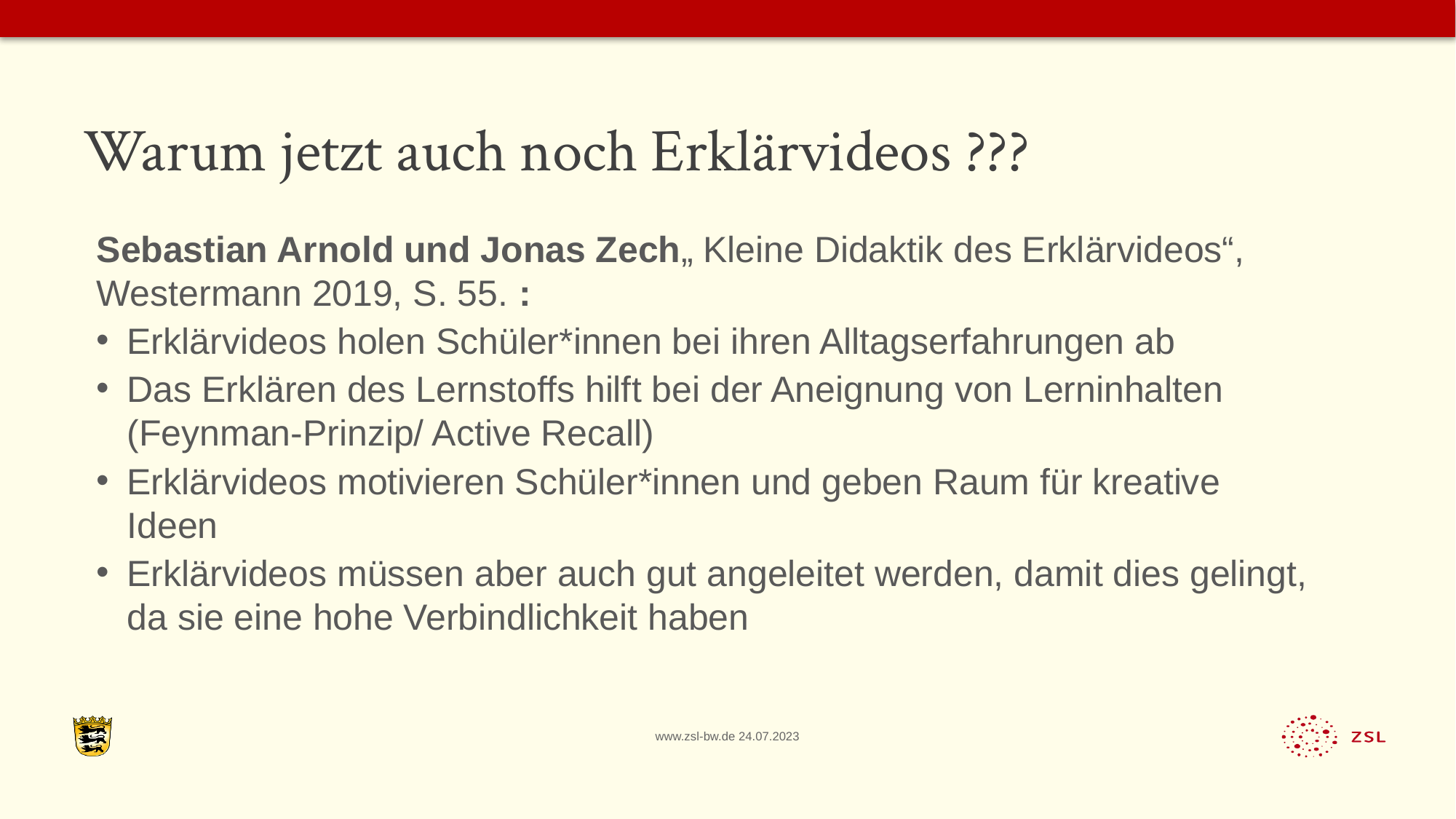

# Warum jetzt auch noch Erklärvideos ???
Sebastian Arnold und Jonas Zech„ Kleine Didaktik des Erklärvideos“, Westermann 2019, S. 55. :
Erklärvideos holen Schüler*innen bei ihren Alltagserfahrungen ab
Das Erklären des Lernstoffs hilft bei der Aneignung von Lerninhalten (Feynman-Prinzip/ Active Recall)
Erklärvideos motivieren Schüler*innen und geben Raum für kreative Ideen
Erklärvideos müssen aber auch gut angeleitet werden, damit dies gelingt, da sie eine hohe Verbindlichkeit haben